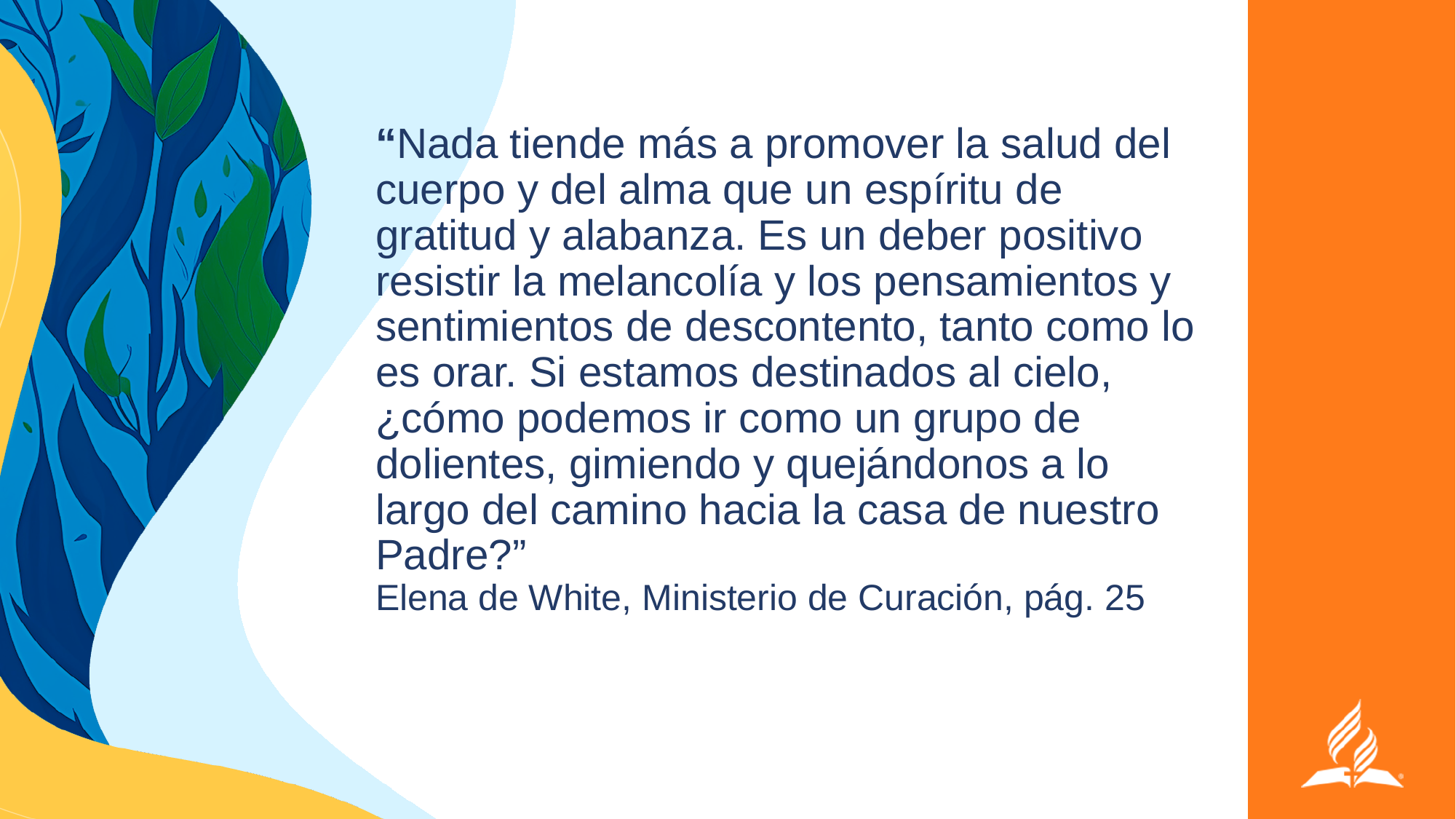

“Nada tiende más a promover la salud del cuerpo y del alma que un espíritu de gratitud y alabanza. Es un deber positivo resistir la melancolía y los pensamientos y sentimientos de descontento, tanto como lo es orar. Si estamos destinados al cielo, ¿cómo podemos ir como un grupo de dolientes, gimiendo y quejándonos a lo largo del camino hacia la casa de nuestro Padre?”
Elena de White, Ministerio de Curación, pág. 25